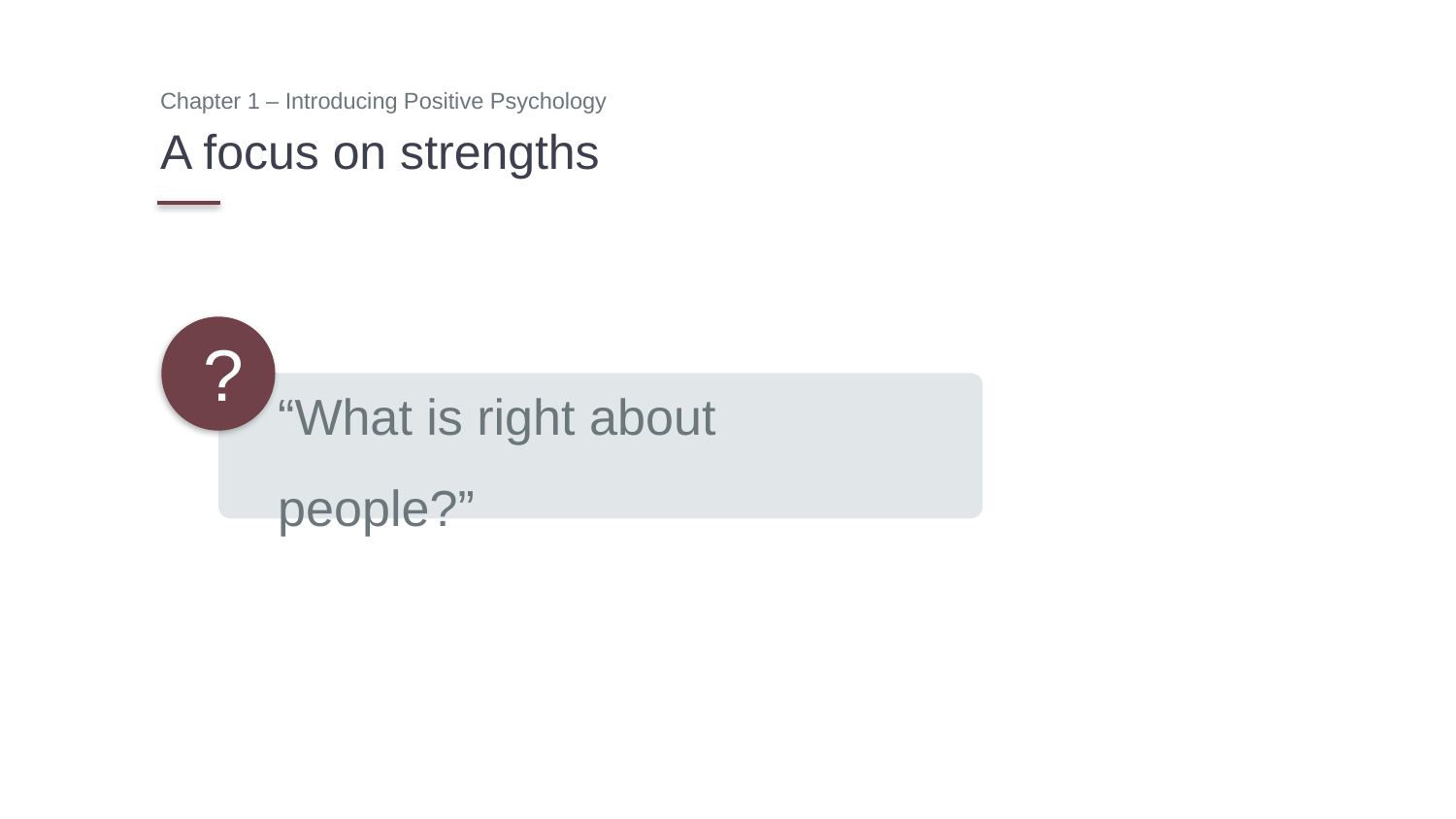

Chapter 1 – Introducing Positive Psychology
# A focus on strengths

?
“What is right about people?”